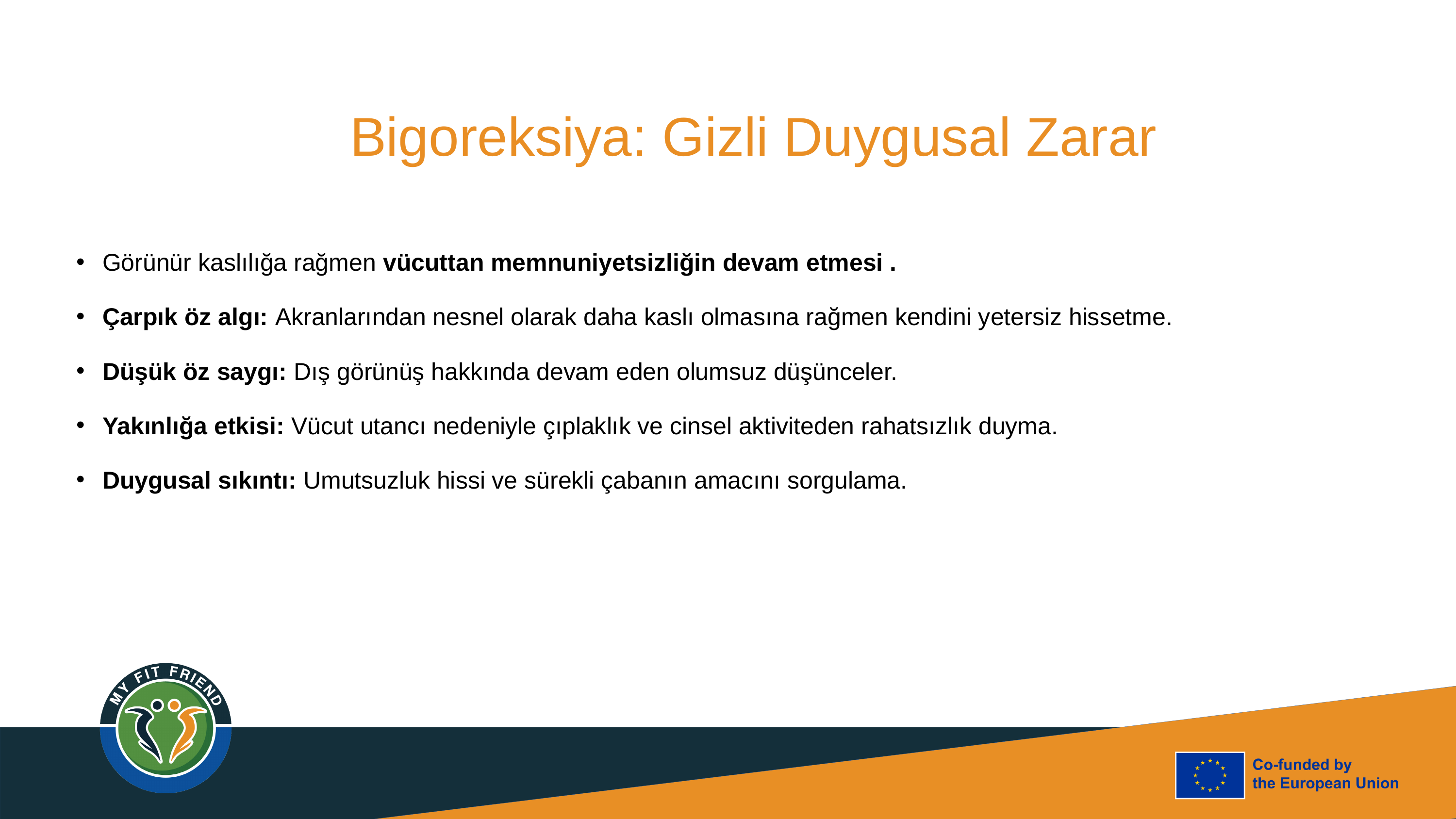

Bigoreksiya: Gizli Duygusal Zarar

Görünür kaslılığa rağmen vücuttan memnuniyetsizliğin devam etmesi .
Çarpık öz algı: Akranlarından nesnel olarak daha kaslı olmasına rağmen kendini yetersiz hissetme.
Düşük öz saygı: Dış görünüş hakkında devam eden olumsuz düşünceler.
Yakınlığa etkisi: Vücut utancı nedeniyle çıplaklık ve cinsel aktiviteden rahatsızlık duyma.
Duygusal sıkıntı: Umutsuzluk hissi ve sürekli çabanın amacını sorgulama.